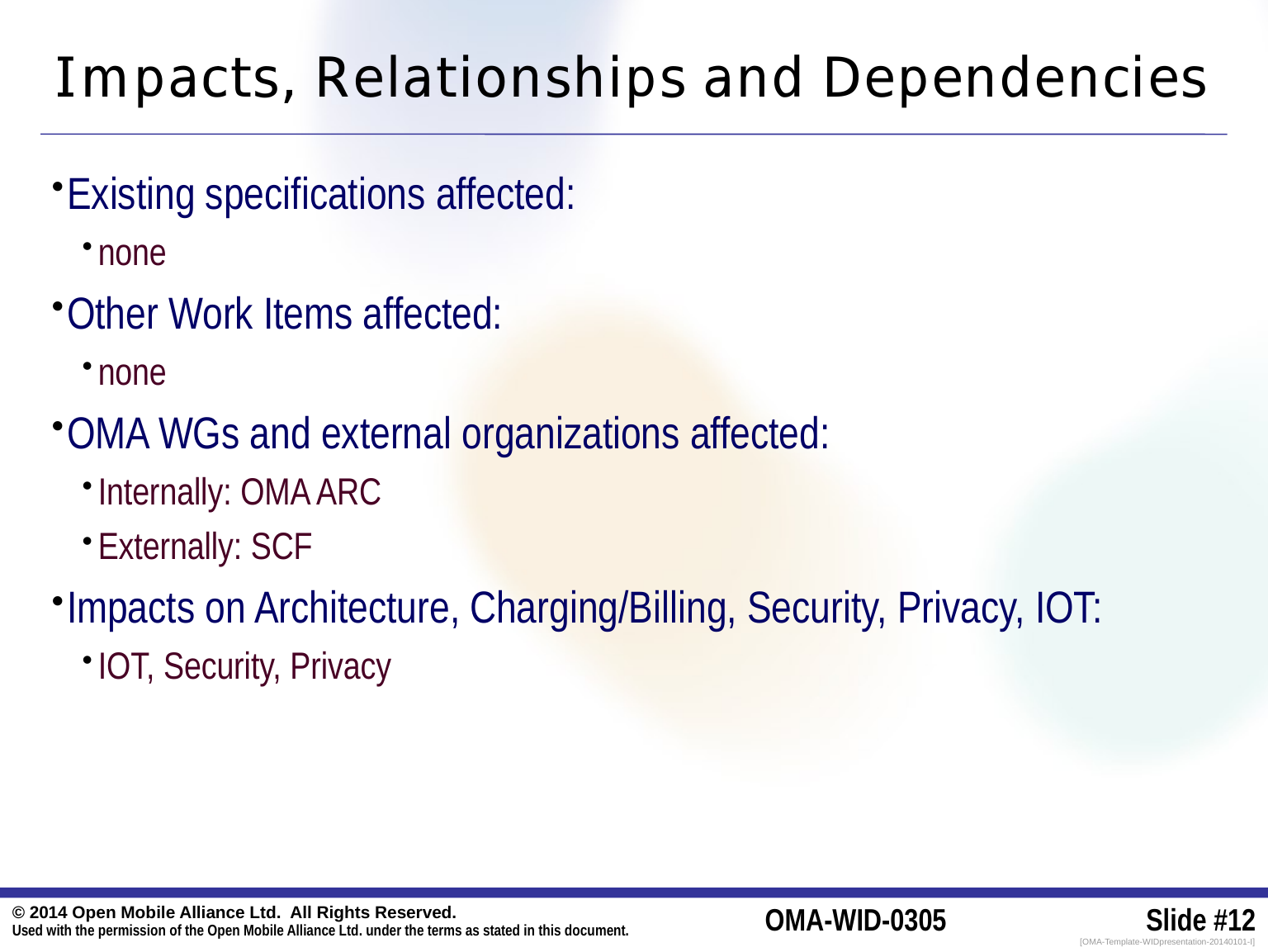

# Impacts, Relationships and Dependencies
Existing specifications affected:
none
Other Work Items affected:
none
OMA WGs and external organizations affected:
Internally: OMA ARC
Externally: SCF
Impacts on Architecture, Charging/Billing, Security, Privacy, IOT:
IOT, Security, Privacy